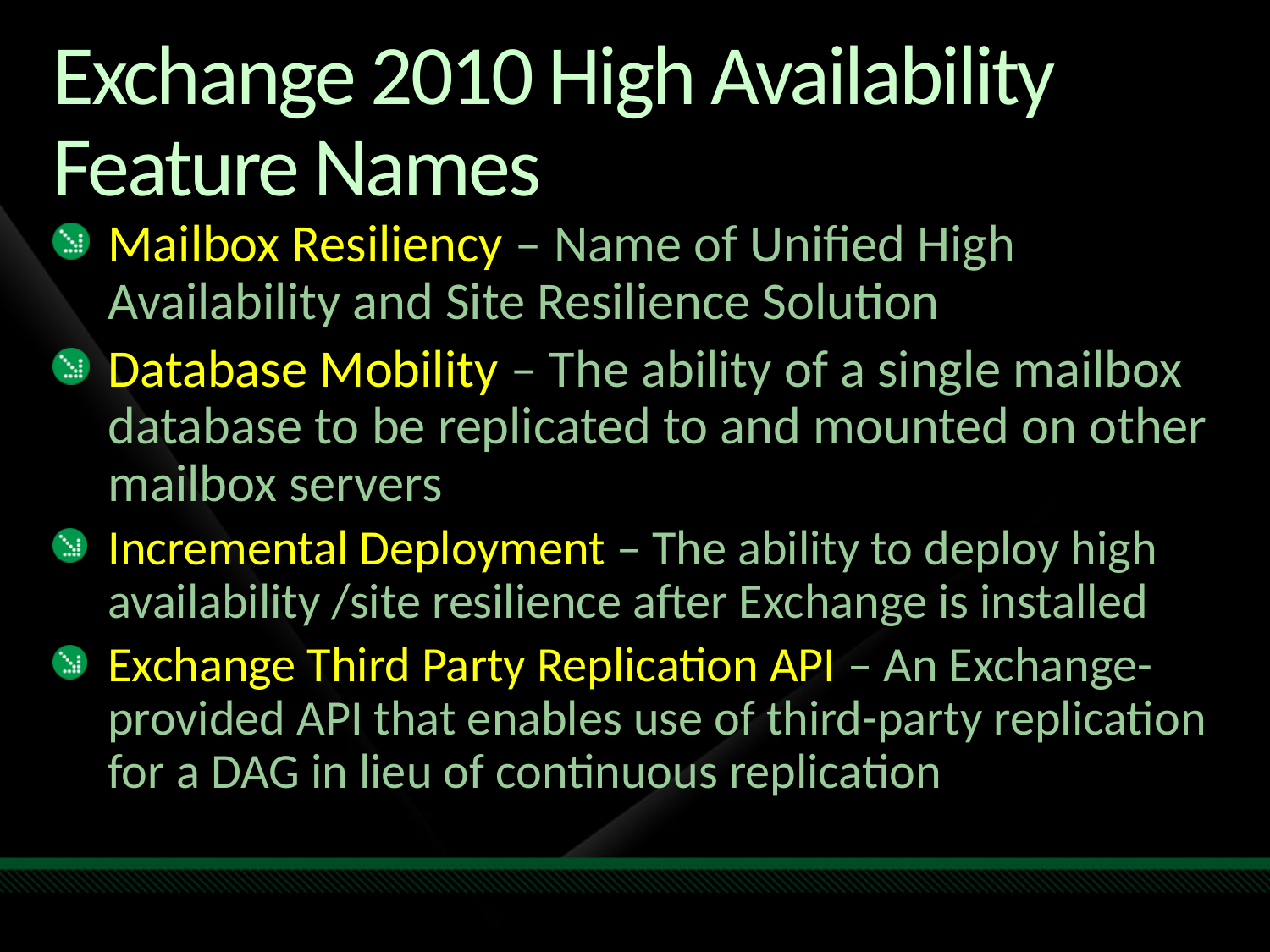

# Exchange 2010 High Availability Feature Names
Mailbox Resiliency – Name of Unified High Availability and Site Resilience Solution
Database Mobility – The ability of a single mailbox database to be replicated to and mounted on other mailbox servers
Incremental Deployment – The ability to deploy high availability /site resilience after Exchange is installed
Exchange Third Party Replication API – An Exchange-provided API that enables use of third-party replication for a DAG in lieu of continuous replication